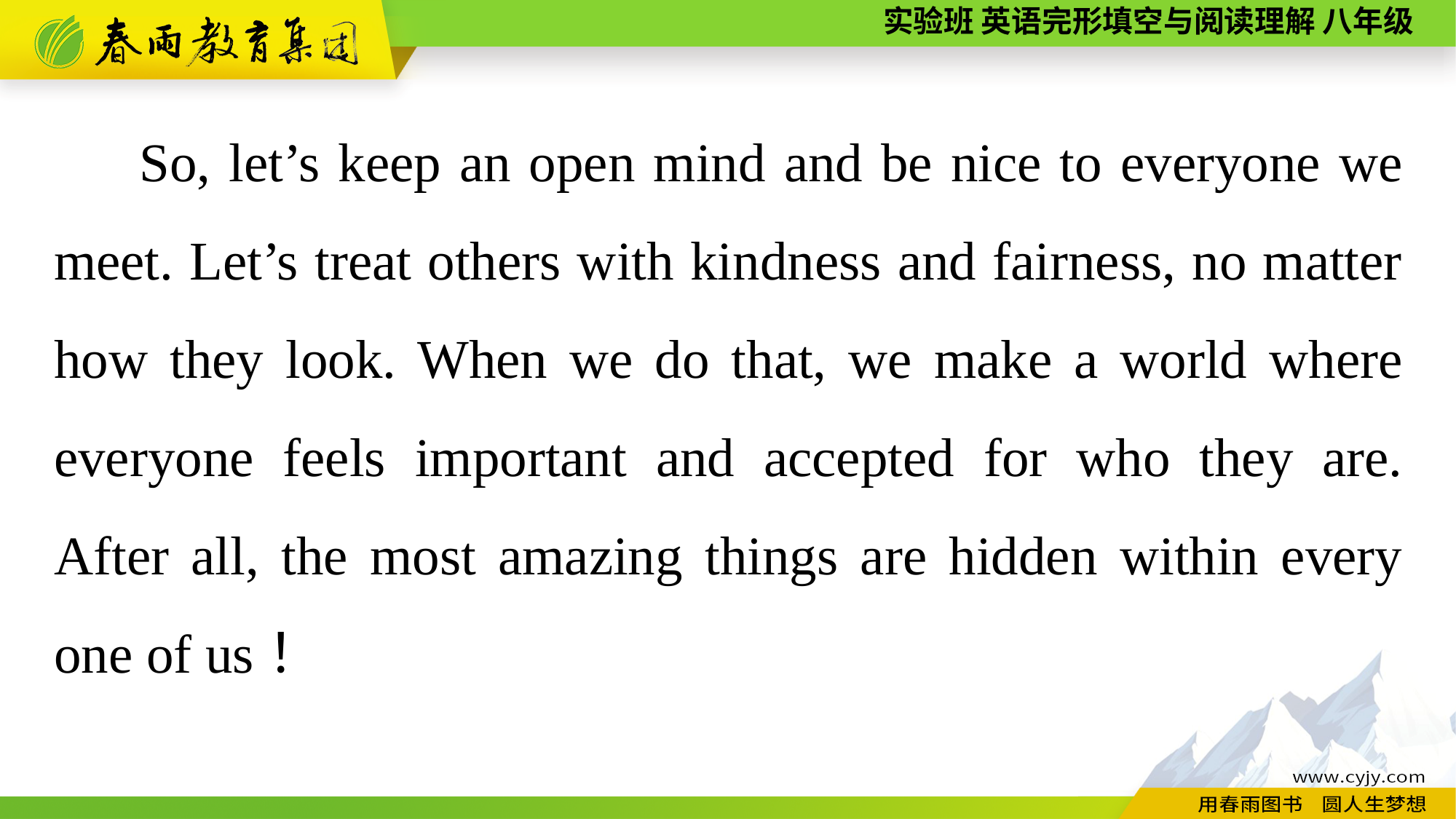

So, let’s keep an open mind and be nice to everyone we meet. Let’s treat others with kindness and fairness, no matter how they look. When we do that, we make a world where everyone feels important and accepted for who they are. After all, the most amazing things are hidden within every one of us！